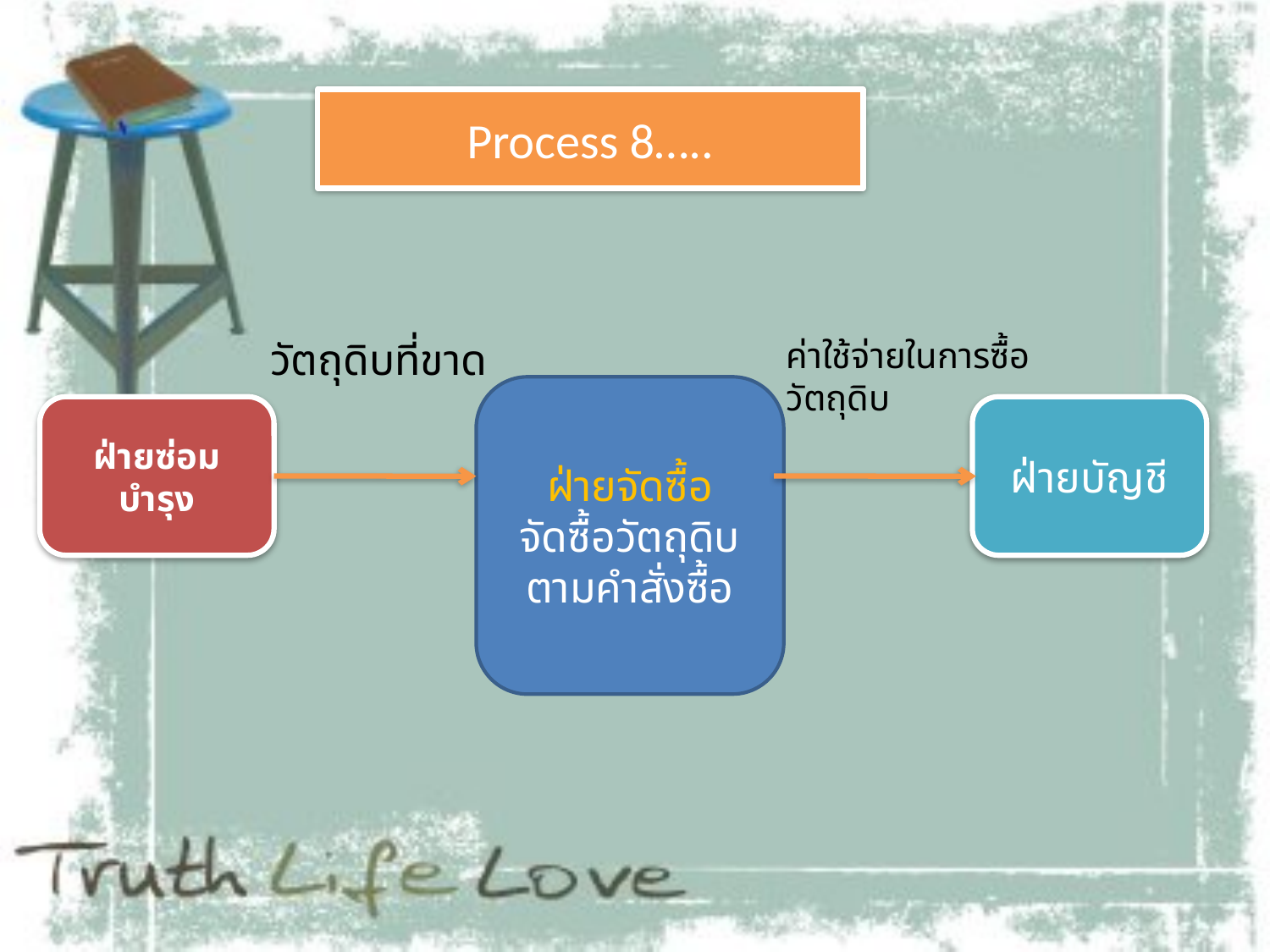

Process 8…..
วัตถุดิบที่ขาด
ค่าใช้จ่ายในการซื้อวัตถุดิบ
ฝ่ายจัดซื้อ
จัดซื้อวัตถุดิบตามคำสั่งซื้อ
ฝ่ายซ่อมบำรุง
ฝ่ายบัญชี